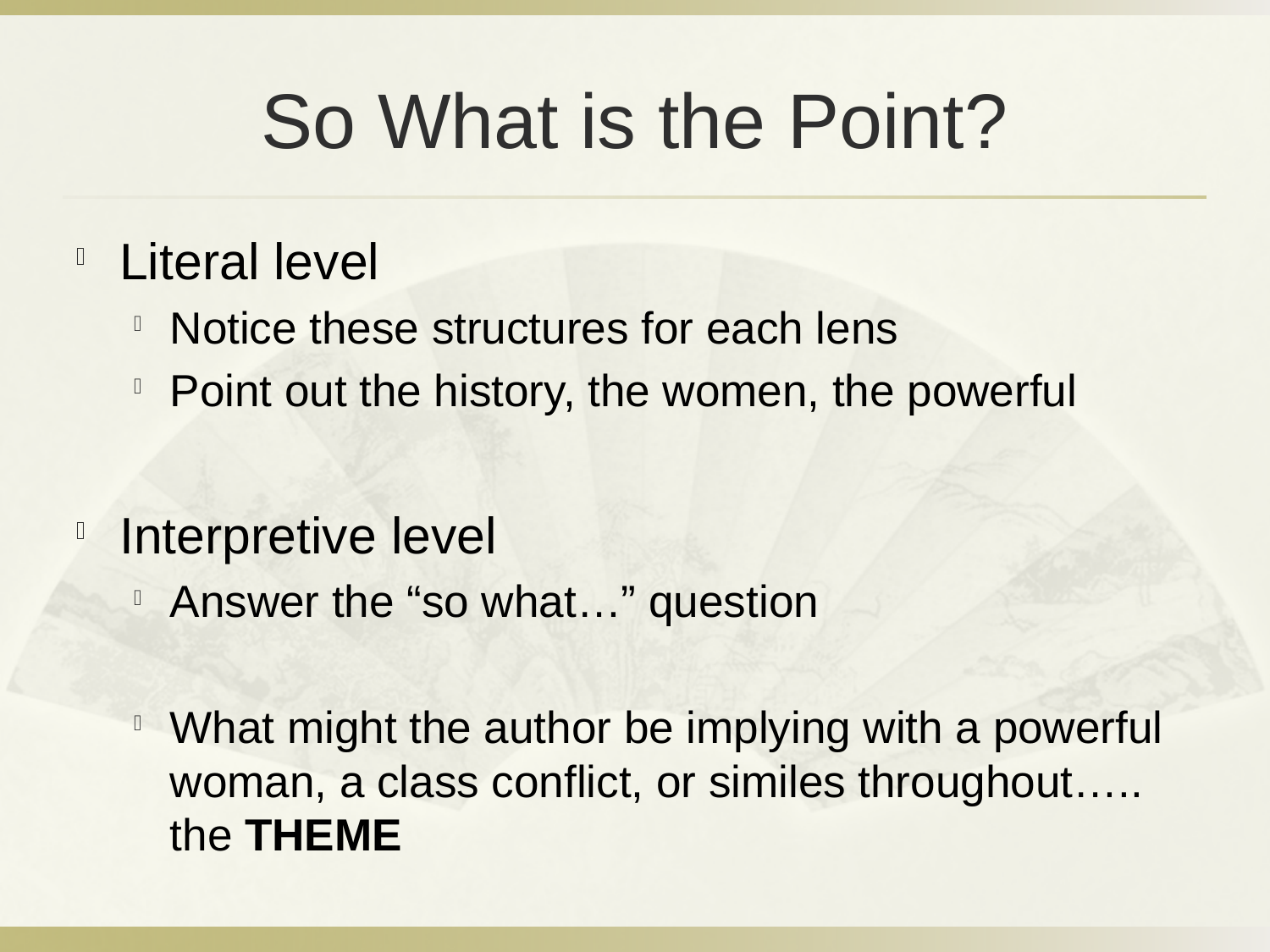

# So What is the Point?
Literal level
Notice these structures for each lens
Point out the history, the women, the powerful

Interpretive level
Answer the “so what…” question

What might the author be implying with a powerful woman, a class conflict, or similes throughout….. the THEME